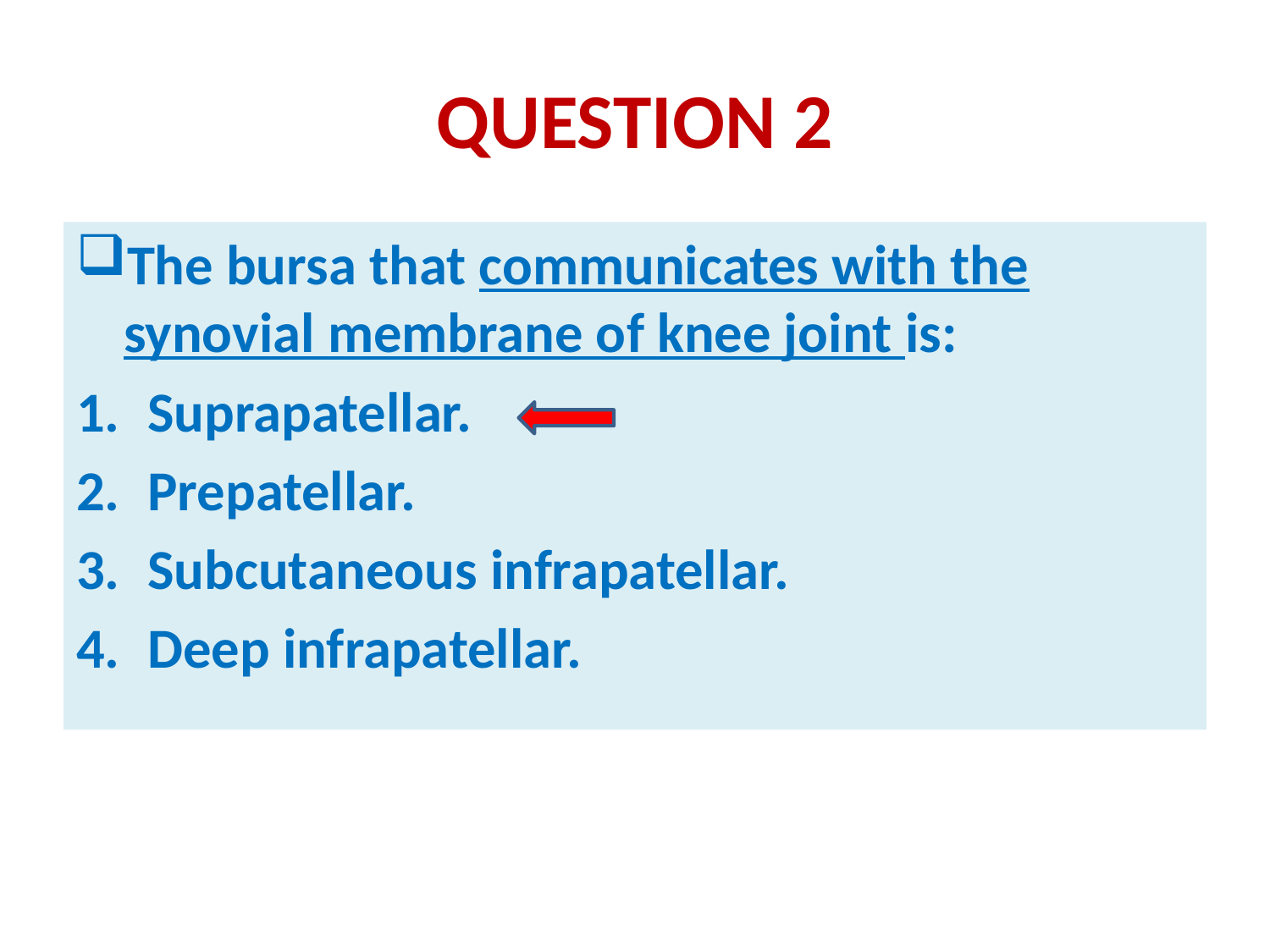

# QUESTION 2
The bursa that communicates with the synovial membrane of knee joint is:
Suprapatellar.
Prepatellar.
Subcutaneous infrapatellar.
Deep infrapatellar.